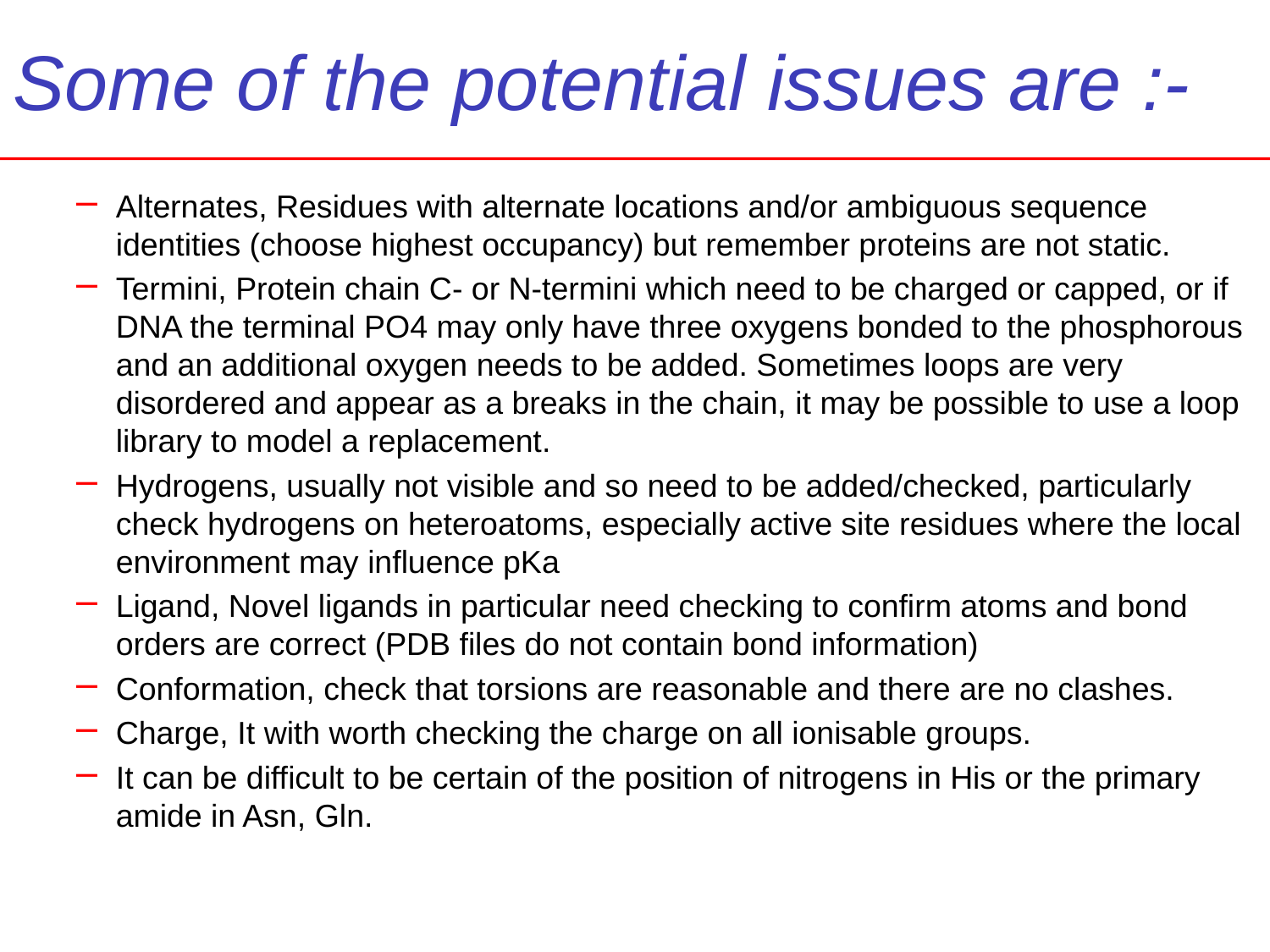

# Some of the potential issues are :-
Alternates, Residues with alternate locations and/or ambiguous sequence identities (choose highest occupancy) but remember proteins are not static.
Termini, Protein chain C- or N-termini which need to be charged or capped, or if DNA the terminal PO4 may only have three oxygens bonded to the phosphorous and an additional oxygen needs to be added. Sometimes loops are very disordered and appear as a breaks in the chain, it may be possible to use a loop library to model a replacement.
Hydrogens, usually not visible and so need to be added/checked, particularly check hydrogens on heteroatoms, especially active site residues where the local environment may influence pKa
Ligand, Novel ligands in particular need checking to confirm atoms and bond orders are correct (PDB files do not contain bond information)
Conformation, check that torsions are reasonable and there are no clashes.
Charge, It with worth checking the charge on all ionisable groups.
It can be difficult to be certain of the position of nitrogens in His or the primary amide in Asn, Gln.